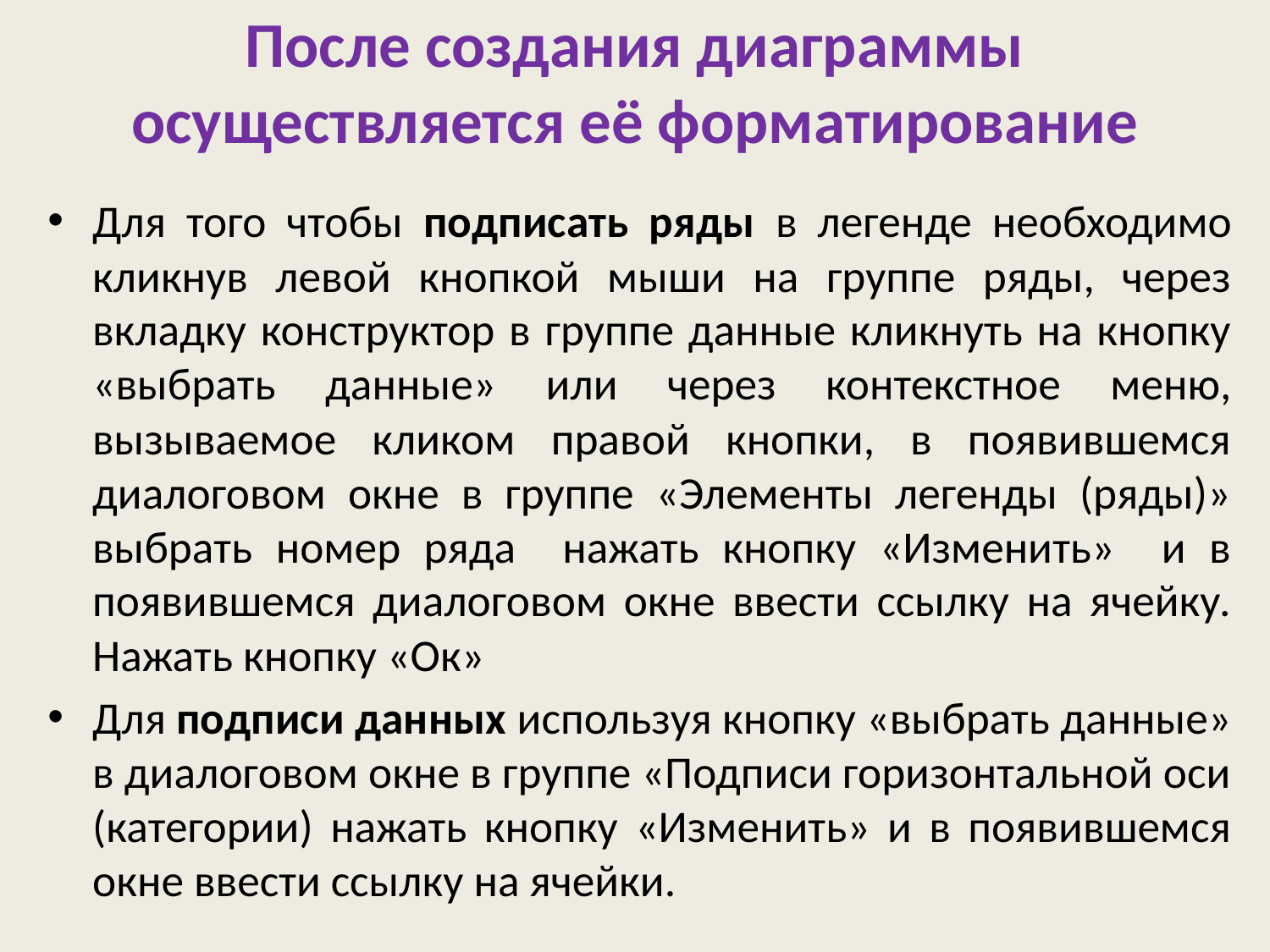

# После создания диаграммы осуществляется её форматирование
Для того чтобы подписать ряды в легенде необходимо кликнув левой кнопкой мыши на группе ряды, через вкладку конструктор в группе данные кликнуть на кнопку «выбрать данные» или через контекстное меню, вызываемое кликом правой кнопки, в появившемся диалоговом окне в группе «Элементы легенды (ряды)» выбрать номер ряда  нажать кнопку «Изменить»  и в появившемся диалоговом окне ввести ссылку на ячейку. Нажать кнопку «Ок»
Для подписи данных используя кнопку «выбрать данные» в диалоговом окне в группе «Подписи горизонтальной оси (категории) нажать кнопку «Изменить» и в появившемся окне ввести ссылку на ячейки.